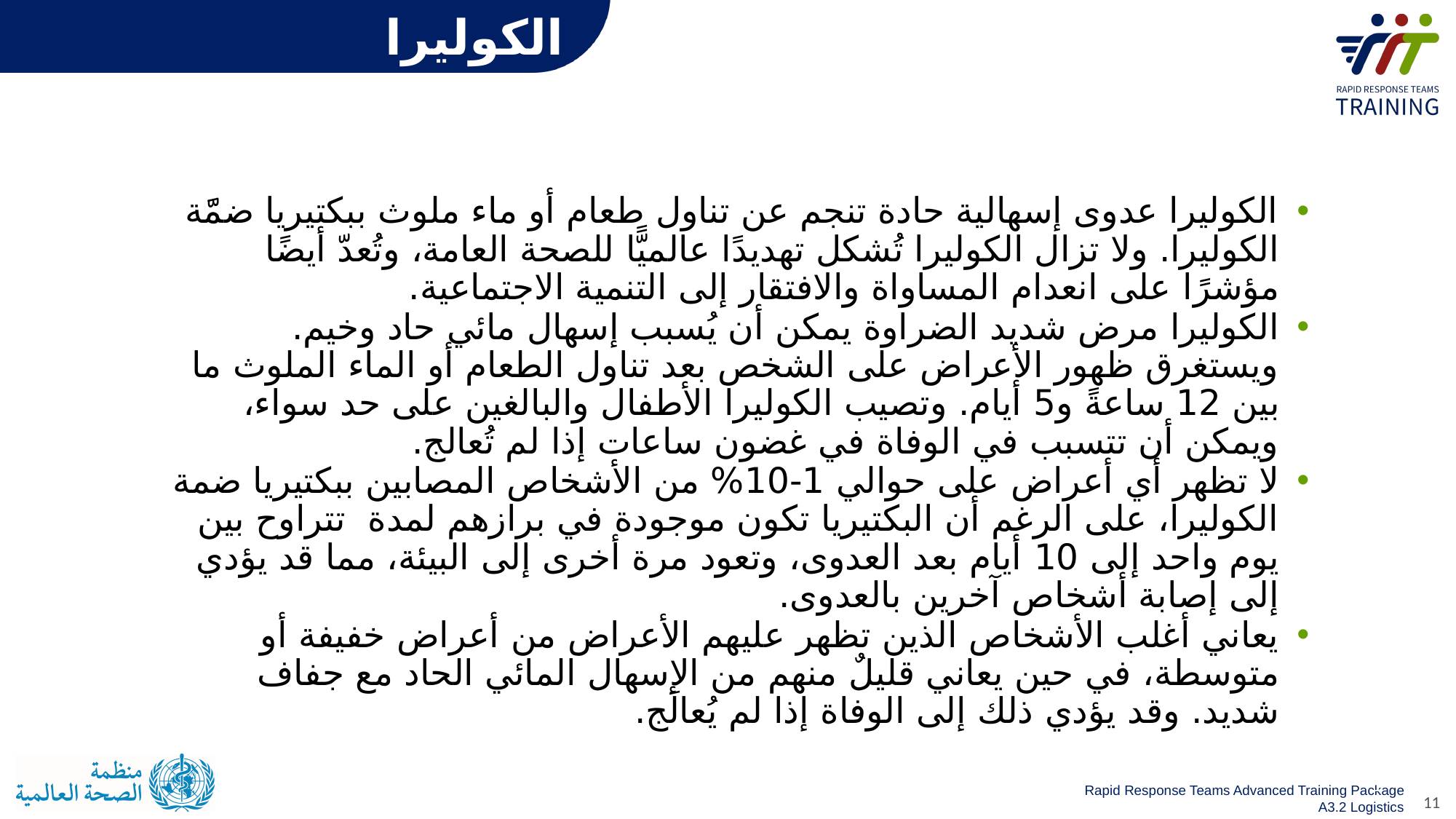

# الكوليرا
الكوليرا عدوى إسهالية حادة تنجم عن تناول طعام أو ماء ملوث ببكتيريا ضمَّة الكوليرا. ولا تزال الكوليرا تُشكل تهديدًا عالميًّا للصحة العامة، وتُعدّ أيضًا مؤشرًا على انعدام المساواة والافتقار إلى التنمية الاجتماعية.
الكوليرا مرض شديد الضراوة يمكن أن يُسبب إسهال مائي حاد وخيم. ويستغرق ظهور الأعراض على الشخص بعد تناول الطعام أو الماء الملوث ما بين 12 ساعةً و5 أيام. وتصيب الكوليرا الأطفال والبالغين على حد سواء، ويمكن أن تتسبب في الوفاة في غضون ساعات إذا لم تُعالج.
لا تظهر أي أعراض على حوالي 1-10% من الأشخاص المصابين ببكتيريا ضمة الكوليرا، على الرغم أن البكتيريا تكون موجودة في برازهم لمدة  تتراوح بين يوم واحد إلى 10 أيام بعد العدوى، وتعود مرة أخرى إلى البيئة، مما قد يؤدي إلى إصابة أشخاص آخرين بالعدوى.
يعاني أغلب الأشخاص الذين تظهر عليهم الأعراض من أعراض خفيفة أو متوسطة، في حين يعاني قليلٌ منهم من الإسهال المائي الحاد مع جفاف شديد. وقد يؤدي ذلك إلى الوفاة إذا لم يُعالَج.
11